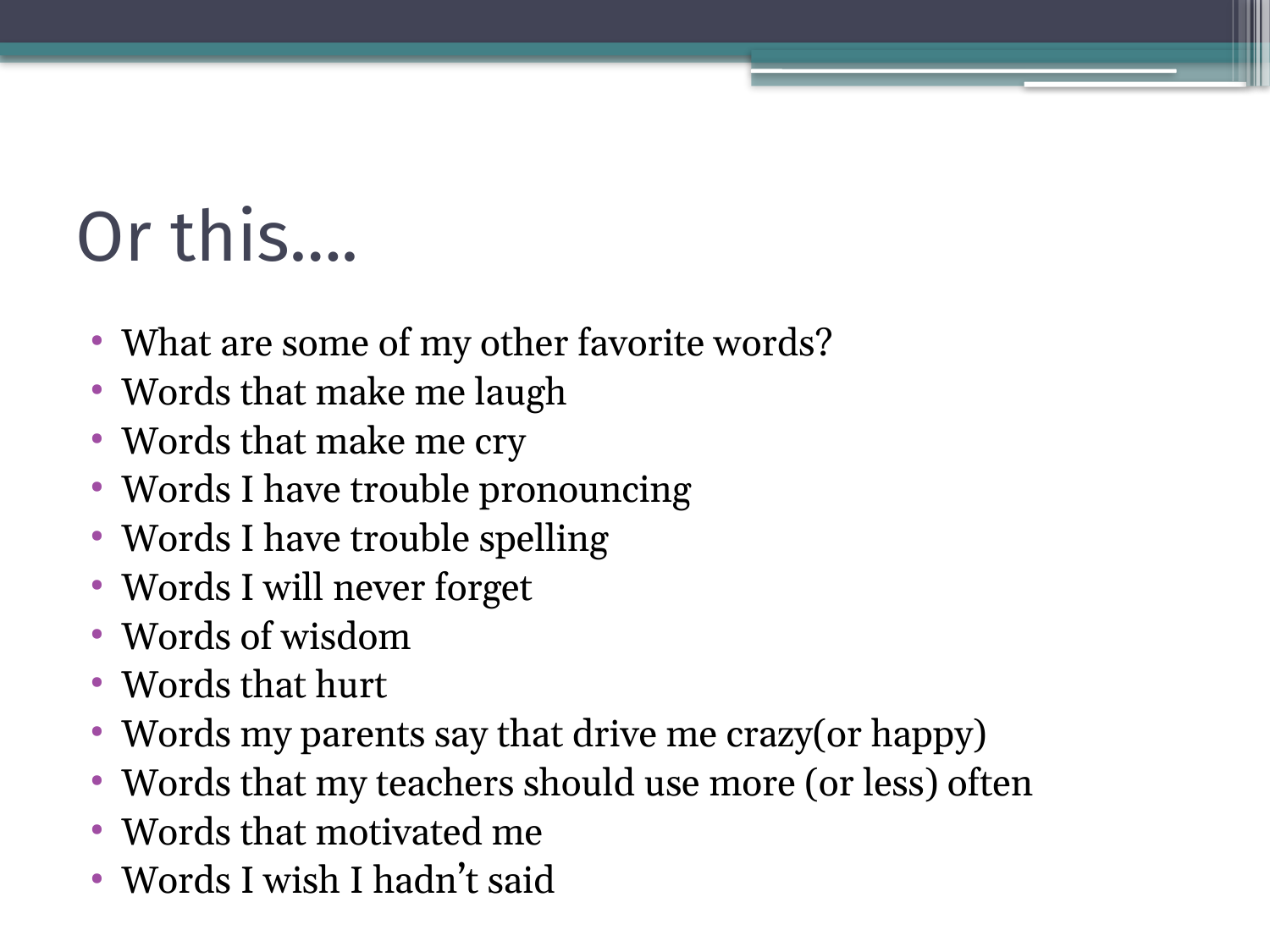

# Or this….
What are some of my other favorite words?
Words that make me laugh
Words that make me cry
Words I have trouble pronouncing
Words I have trouble spelling
Words I will never forget
Words of wisdom
Words that hurt
Words my parents say that drive me crazy(or happy)
Words that my teachers should use more (or less) often
Words that motivated me
Words I wish I hadn’t said